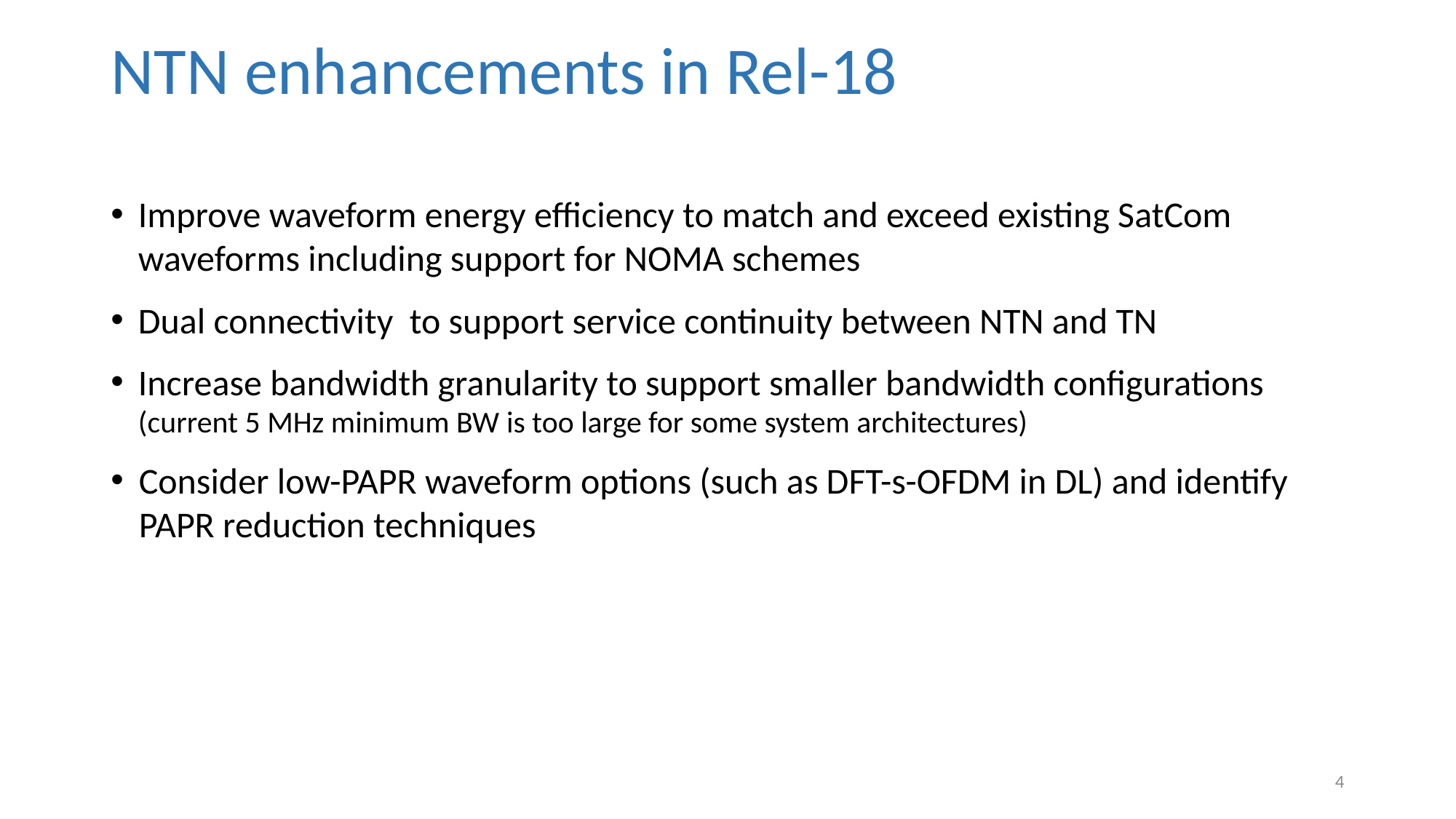

# NTN enhancements in Rel-18

Improve waveform energy efficiency to match and exceed existing SatCom waveforms including support for NOMA schemes
Dual connectivity  to support service continuity between NTN and TN
Increase bandwidth granularity to support smaller bandwidth configurations (current 5 MHz minimum BW is too large for some system architectures)
Consider low-PAPR waveform options (such as DFT-s-OFDM in DL) and identify PAPR reduction techniques

4